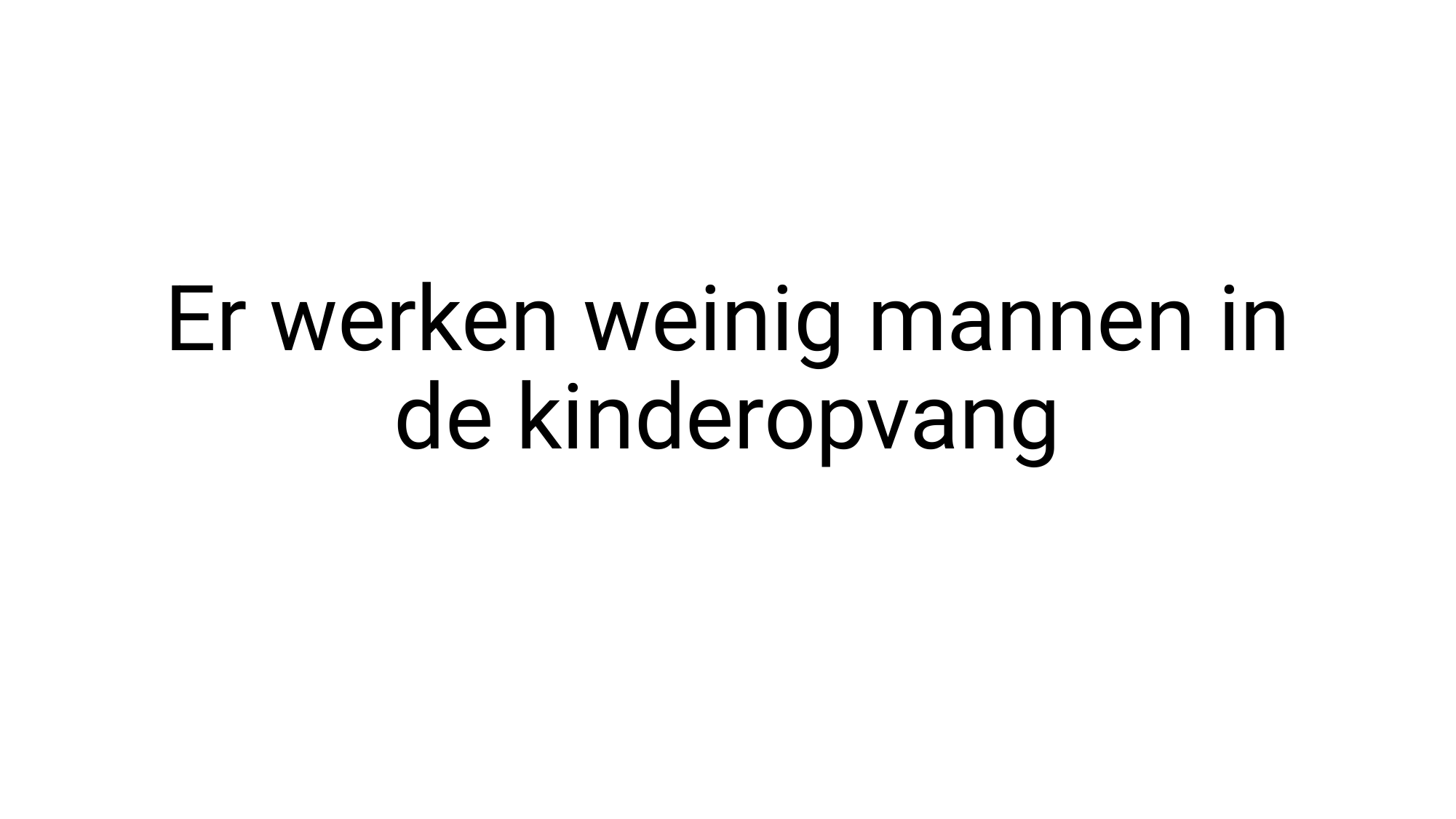

# Er werken weinig mannen in de kinderopvang